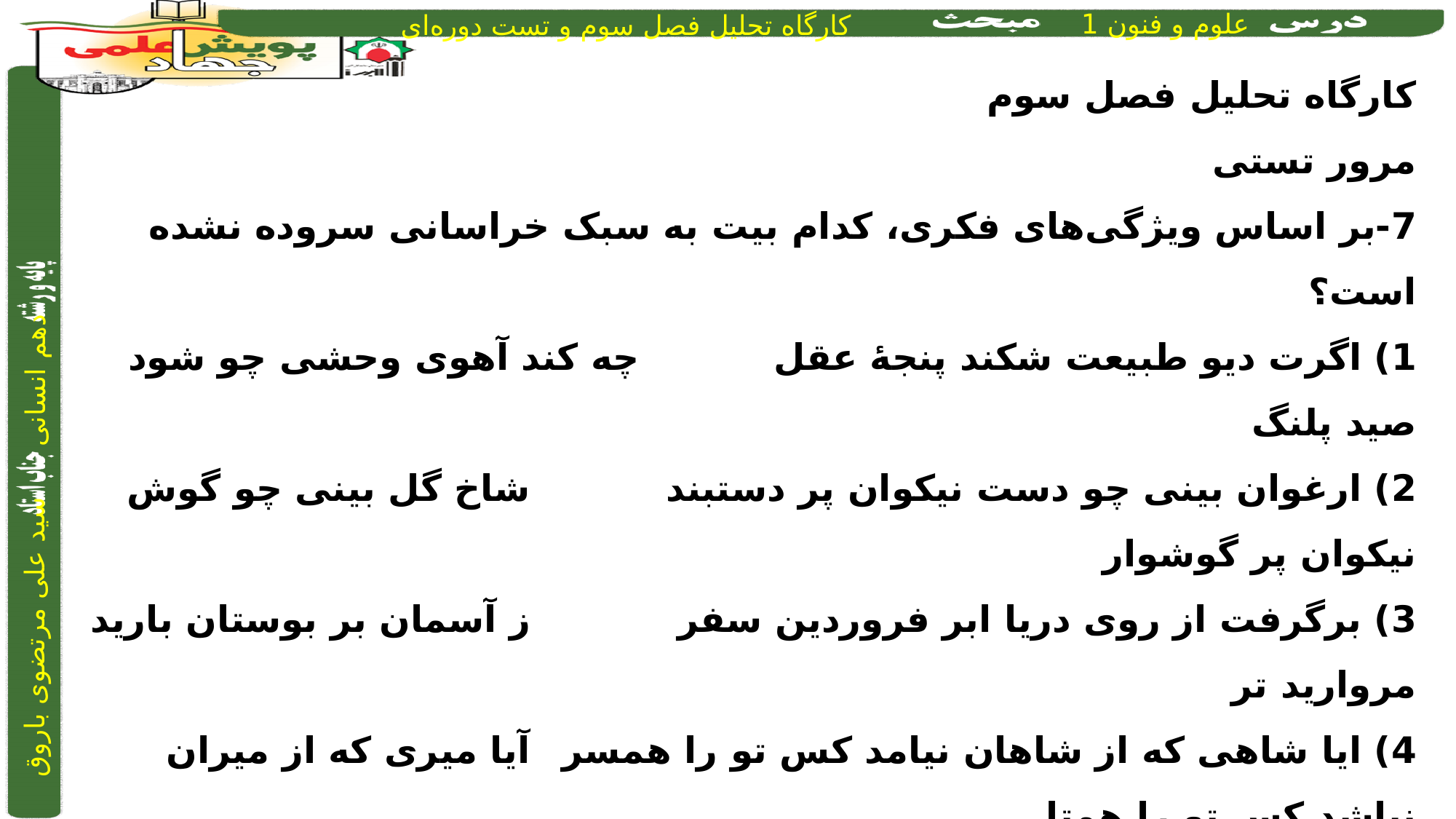

کارگاه تحلیل فصل سوم
مرور تستی
7-بر اساس ویژگی‌های فکری، کدام بیت به سبک خراسانی سروده نشده است؟
1) اگرت دیو طبیعت شکند پنجۀ عقل		 	 چه کند آهوی وحشی چو شود صید پلنگ
2) ارغوان بینی چو دست نیکوان پر دستبند	 		 شاخ گل بینی چو گوش نیکوان پر گوشوار
3) برگرفت از روی دریا ابر فروردین سفر	 		 ز آسمان بر بوستان بارید مروارید‌‌ تر
4) ایا شاهی که از شاهان نیامد کس تو را همسر 		 آیا میری که از میران نباشد کس تو را همتا

1